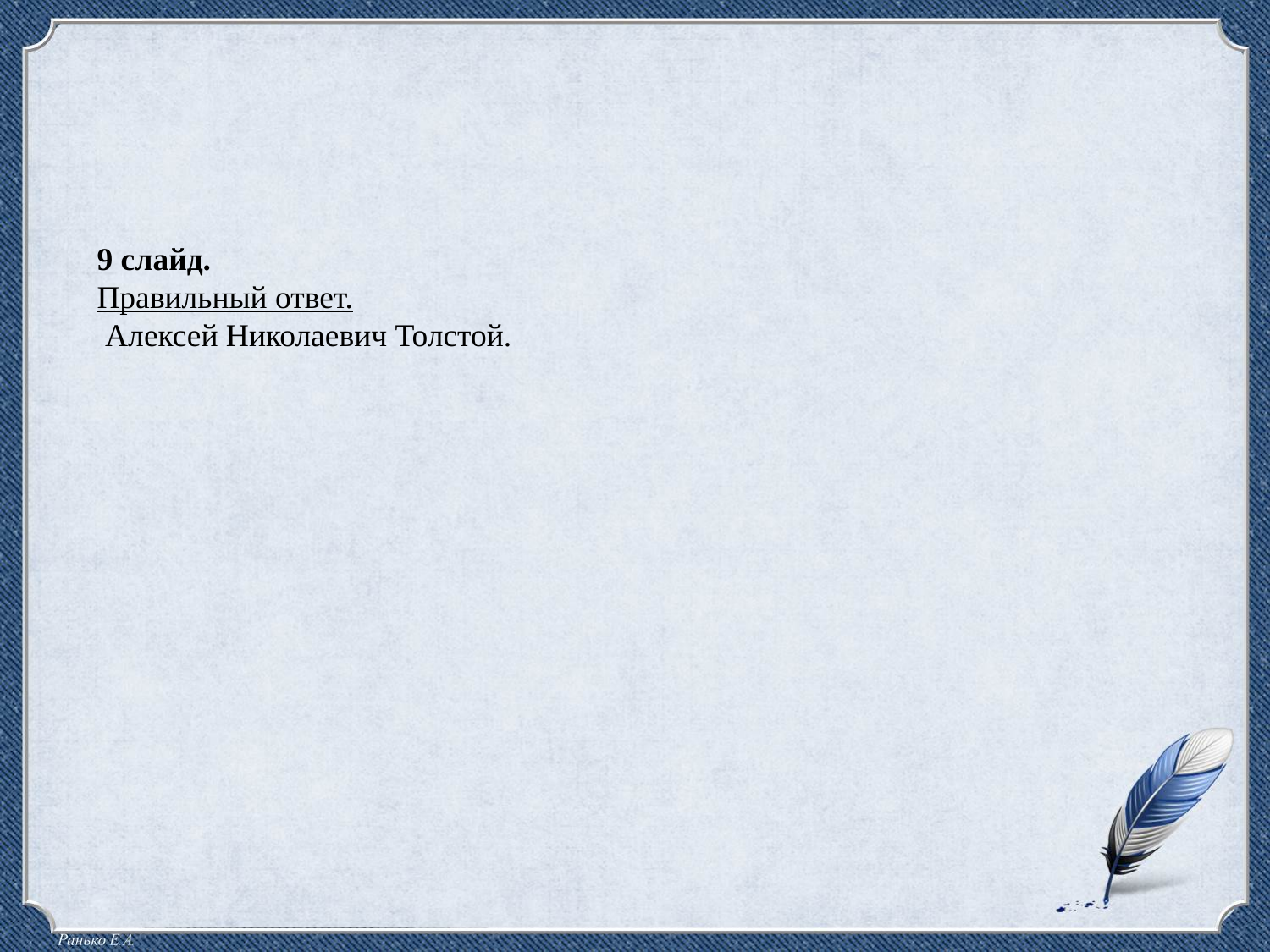

9 слайд.
Правильный ответ.
 Алексей Николаевич Толстой.